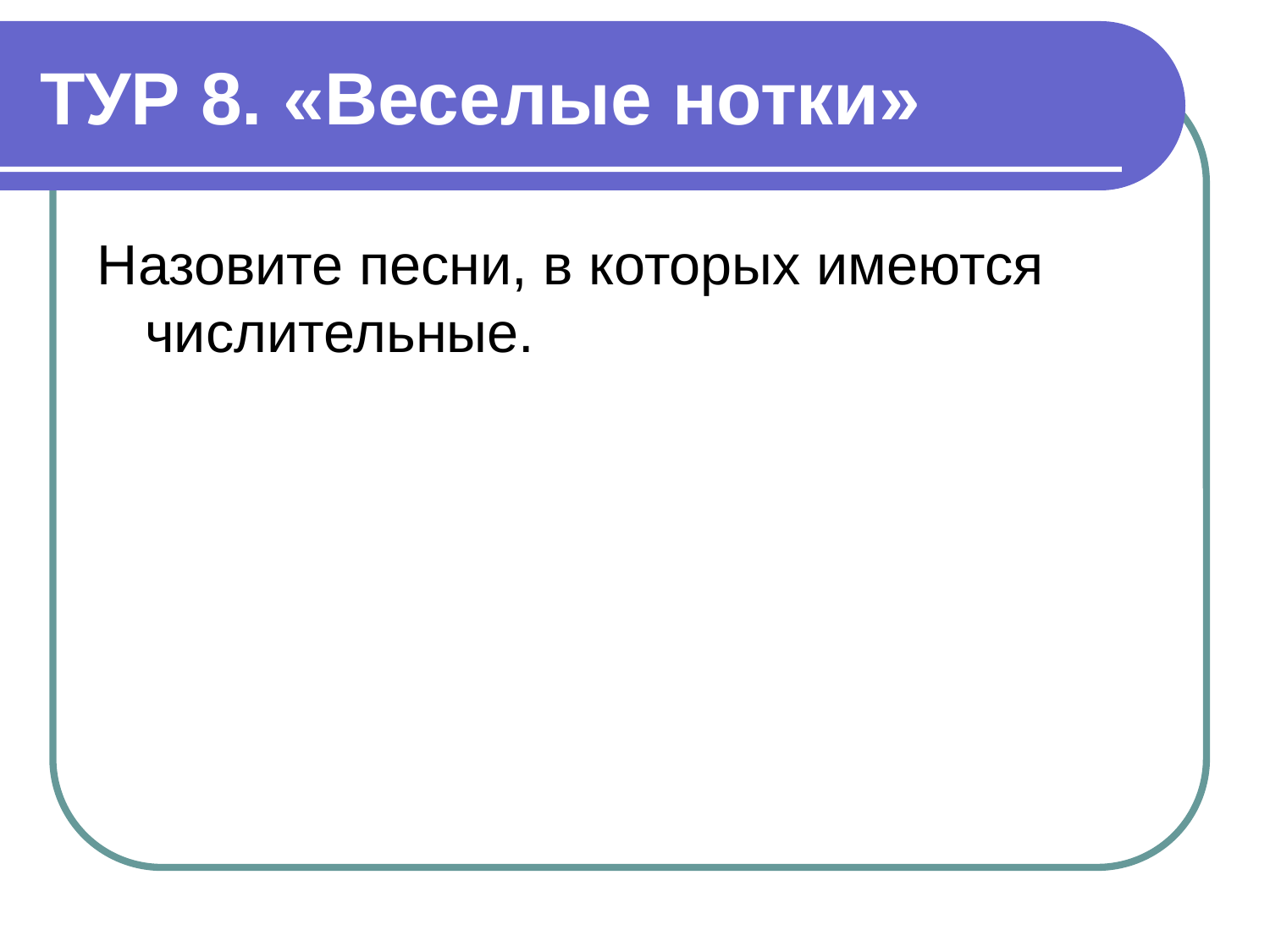

# ТУР 8. «Веселые нотки»
Назовите песни, в которых имеются числительные.